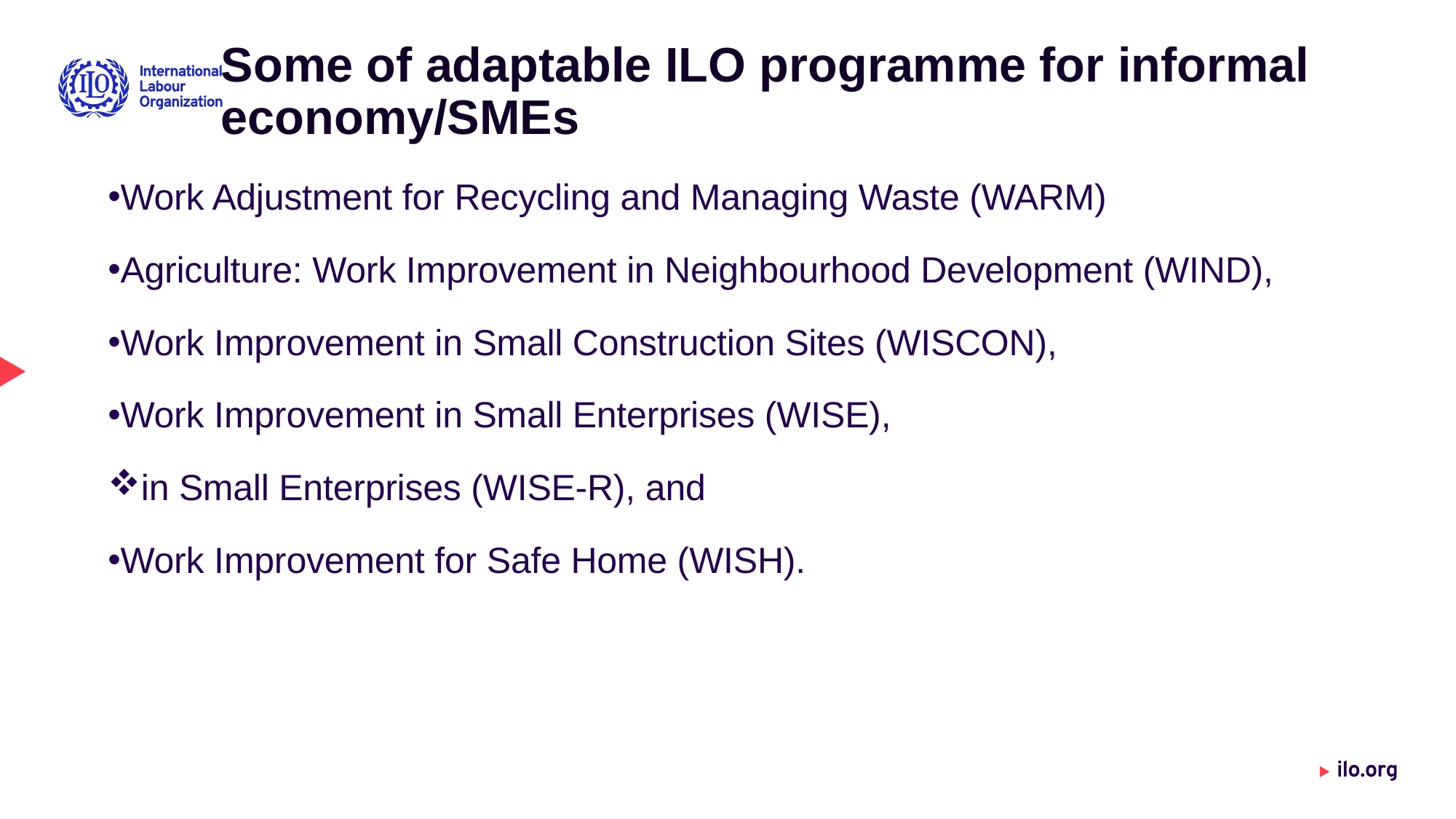

# Some of adaptable ILO programme for informal economy/SMEs
Work Adjustment for Recycling and Managing Waste (WARM)
Agriculture: Work Improvement in Neighbourhood Development (WIND),
Work Improvement in Small Construction Sites (WISCON),
Work Improvement in Small Enterprises (WISE),
in Small Enterprises (WISE-R), and
Work Improvement for Safe Home (WISH).